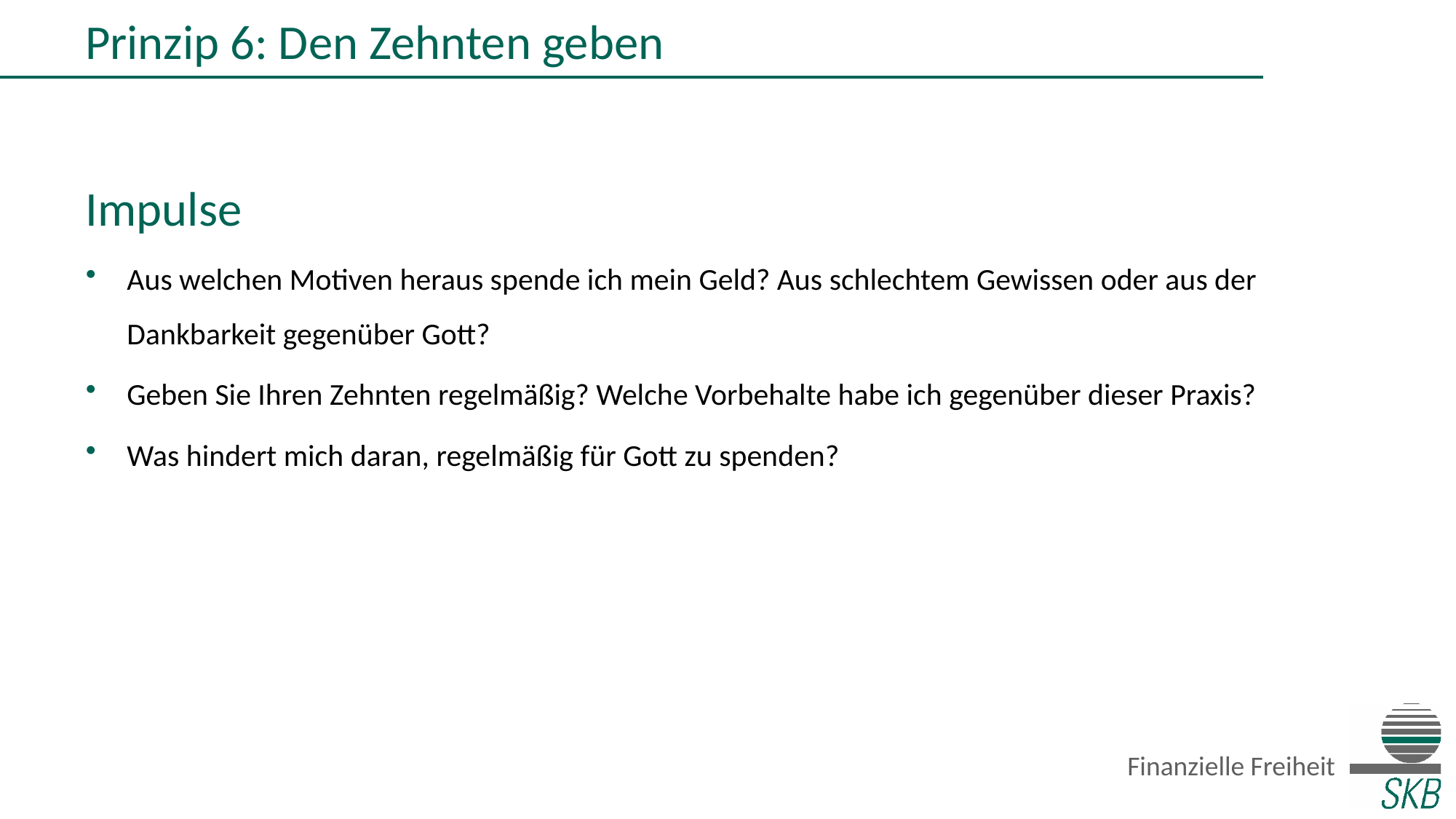

Prinzip 6: Den Zehnten geben
Impulse
Aus welchen Motiven heraus spende ich mein Geld? Aus schlechtem Gewissen oder aus der Dankbarkeit gegenüber Gott?
Geben Sie Ihren Zehnten regelmäßig? Welche Vorbehalte habe ich gegenüber dieser Praxis?
Was hindert mich daran, regelmäßig für Gott zu spenden?